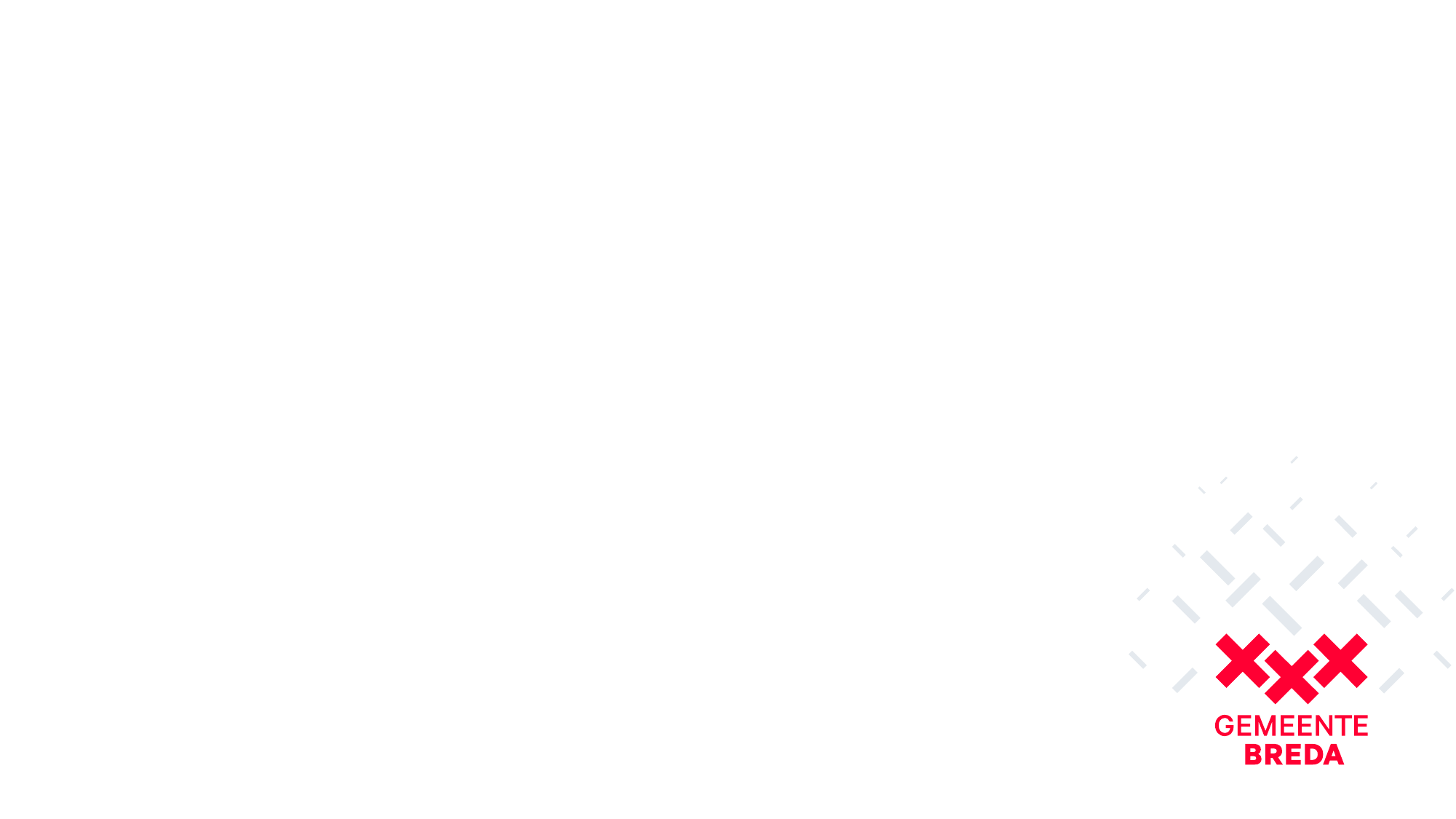

# Verordening jeugdhulp Breda
Gesprekstafel jeugd
20 februari 2025